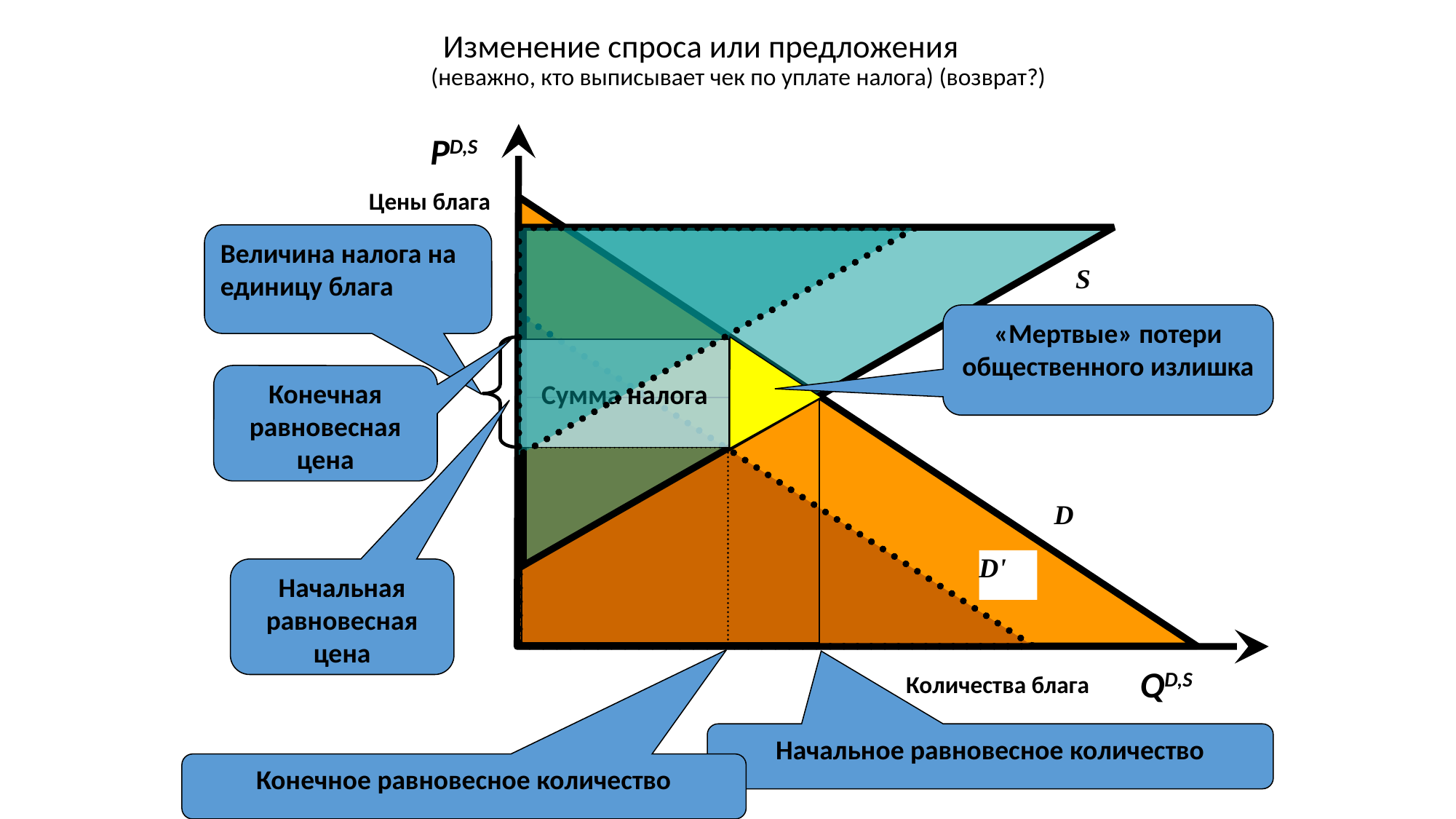

# Изменение спроса или предложения (неважно, кто выписывает чек по уплате налога) (возврат?)

PD,S
Цены блага

Величина налога на единицу блага

S
«Мертвые» потери общественного излишка

Сумма налога
Конечная равновесная цена

D
D'
Начальная равновесная цена

QD,S
Количества блага
Начальное равновесное количество
Конечное равновесное количество